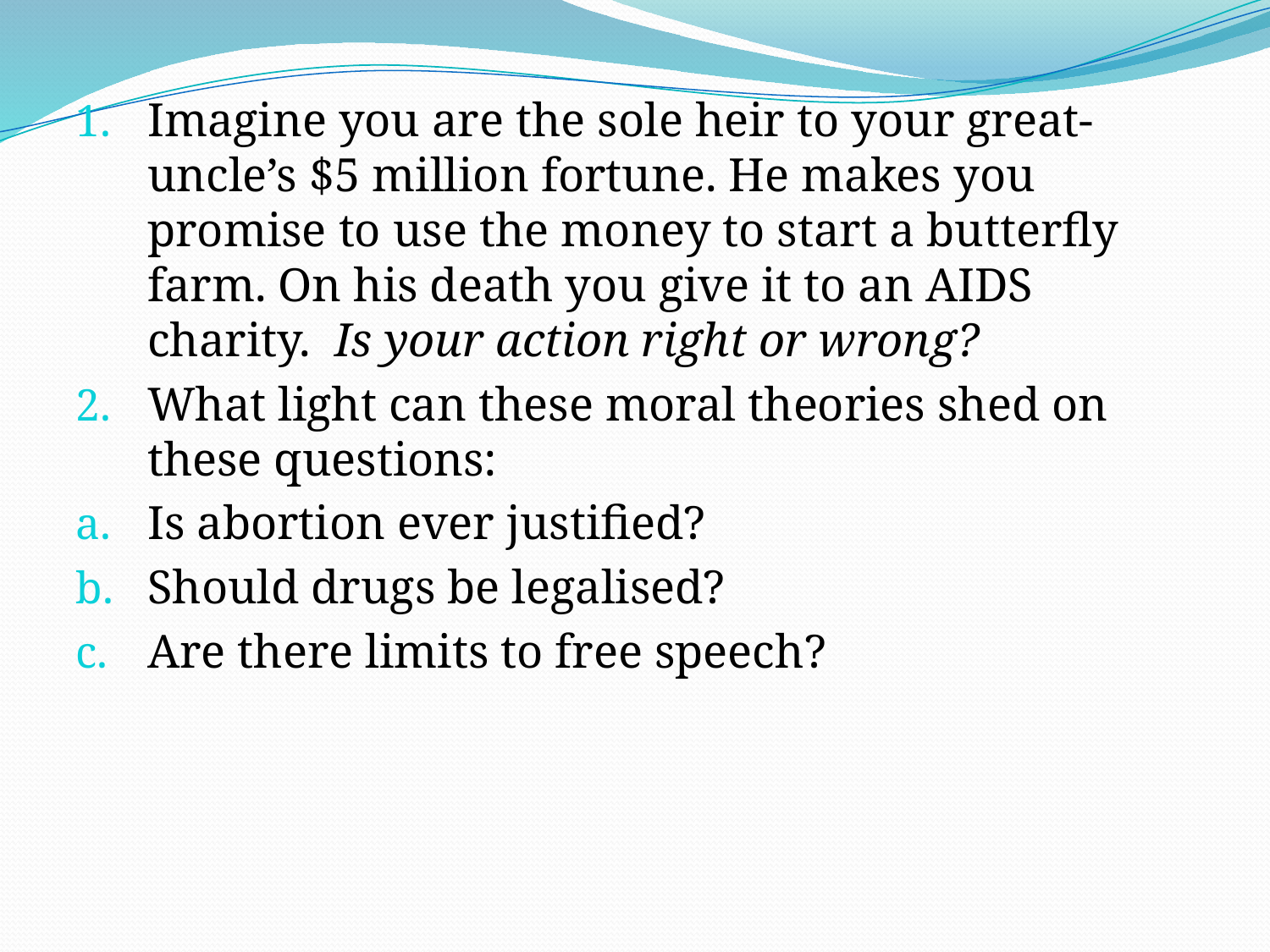

Imagine you are the sole heir to your great-uncle’s $5 million fortune. He makes you promise to use the money to start a butterfly farm. On his death you give it to an AIDS charity.  Is your action right or wrong?
What light can these moral theories shed on these questions:
Is abortion ever justified?
Should drugs be legalised?
Are there limits to free speech?